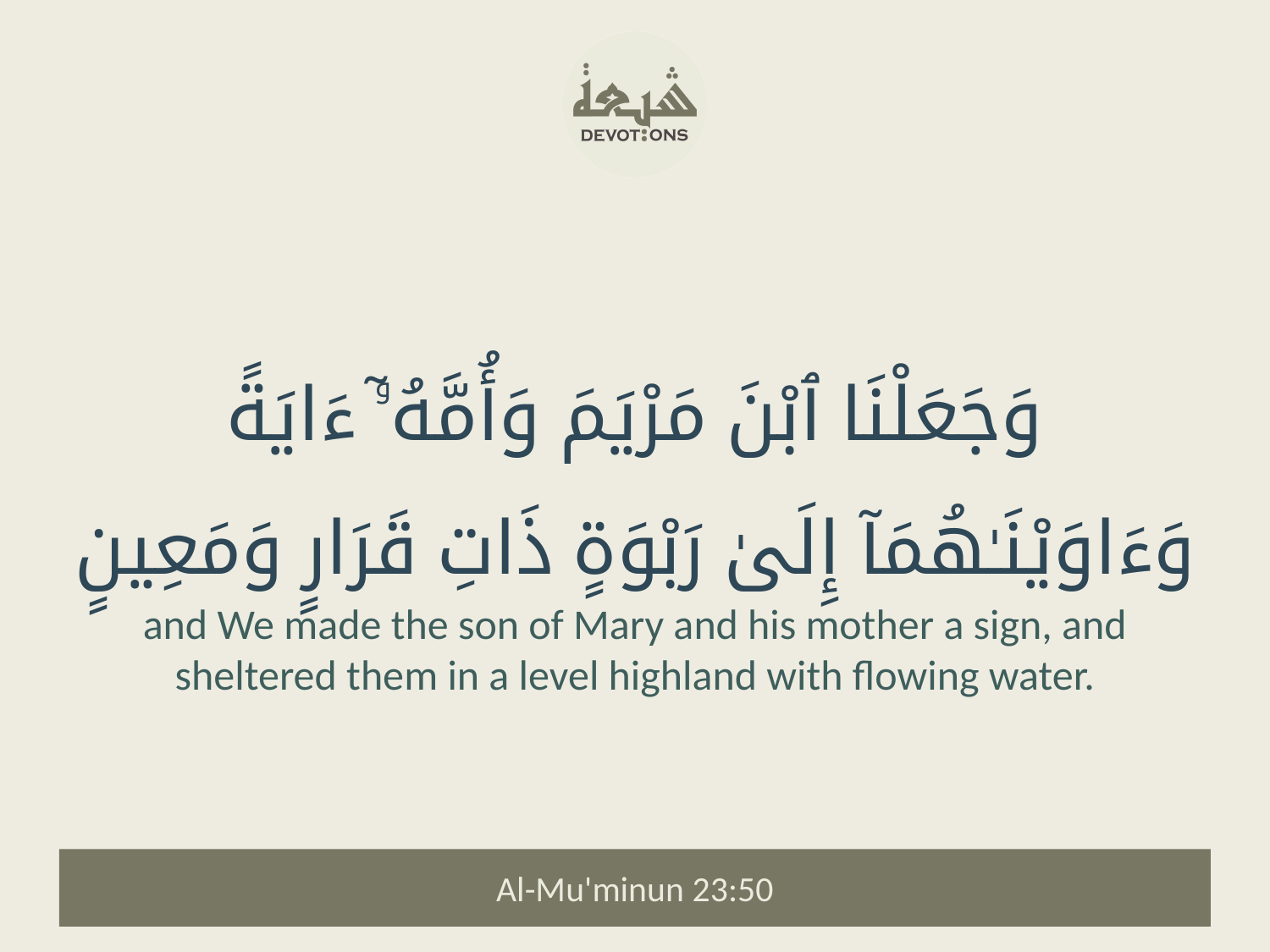

وَجَعَلْنَا ٱبْنَ مَرْيَمَ وَأُمَّهُۥٓ ءَايَةً وَءَاوَيْنَـٰهُمَآ إِلَىٰ رَبْوَةٍ ذَاتِ قَرَارٍ وَمَعِينٍ
and We made the son of Mary and his mother a sign, and sheltered them in a level highland with flowing water.
Al-Mu'minun 23:50